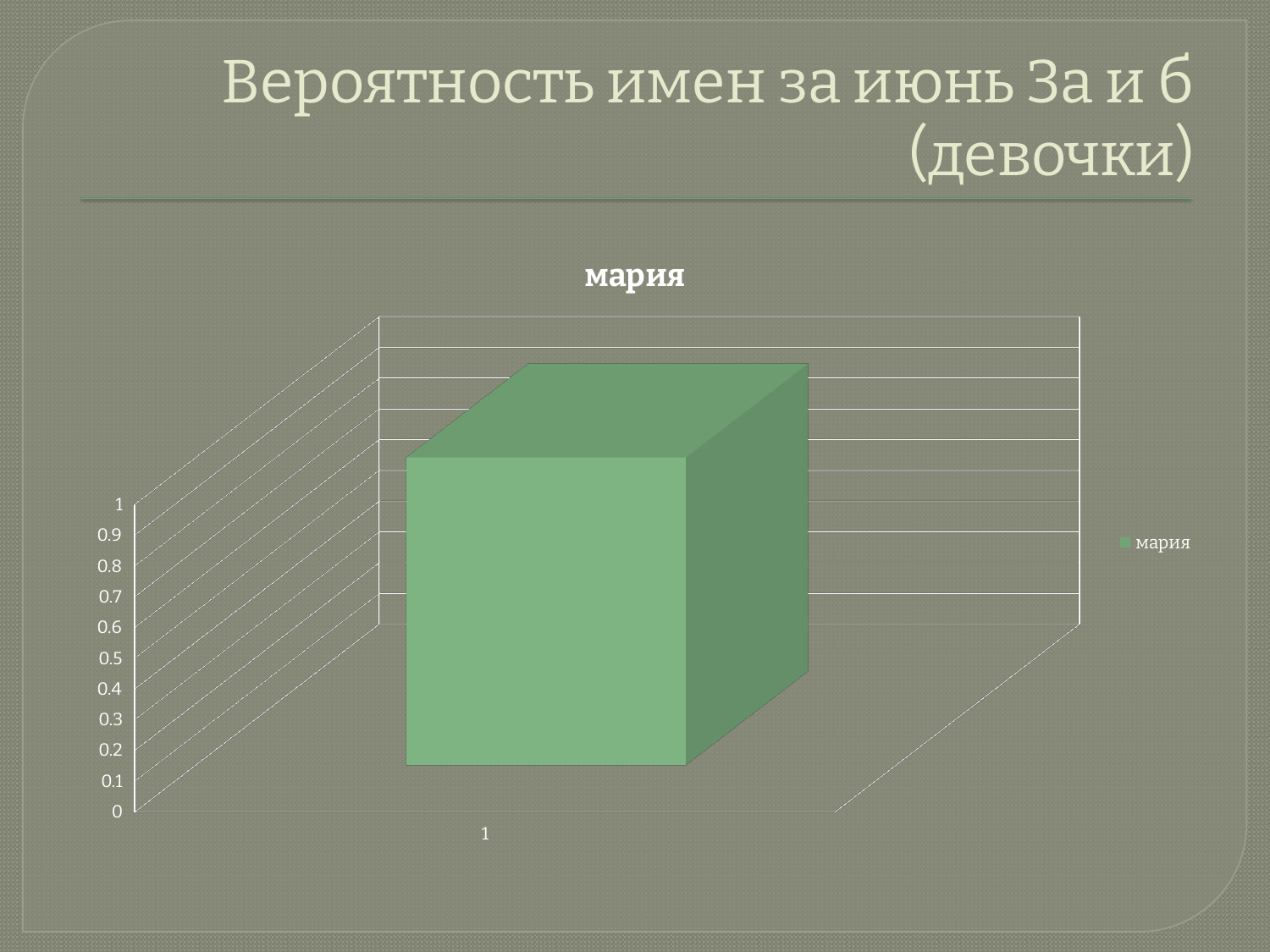

# Вероятность имен за июнь 3а и б (девочки)

[unsupported chart]